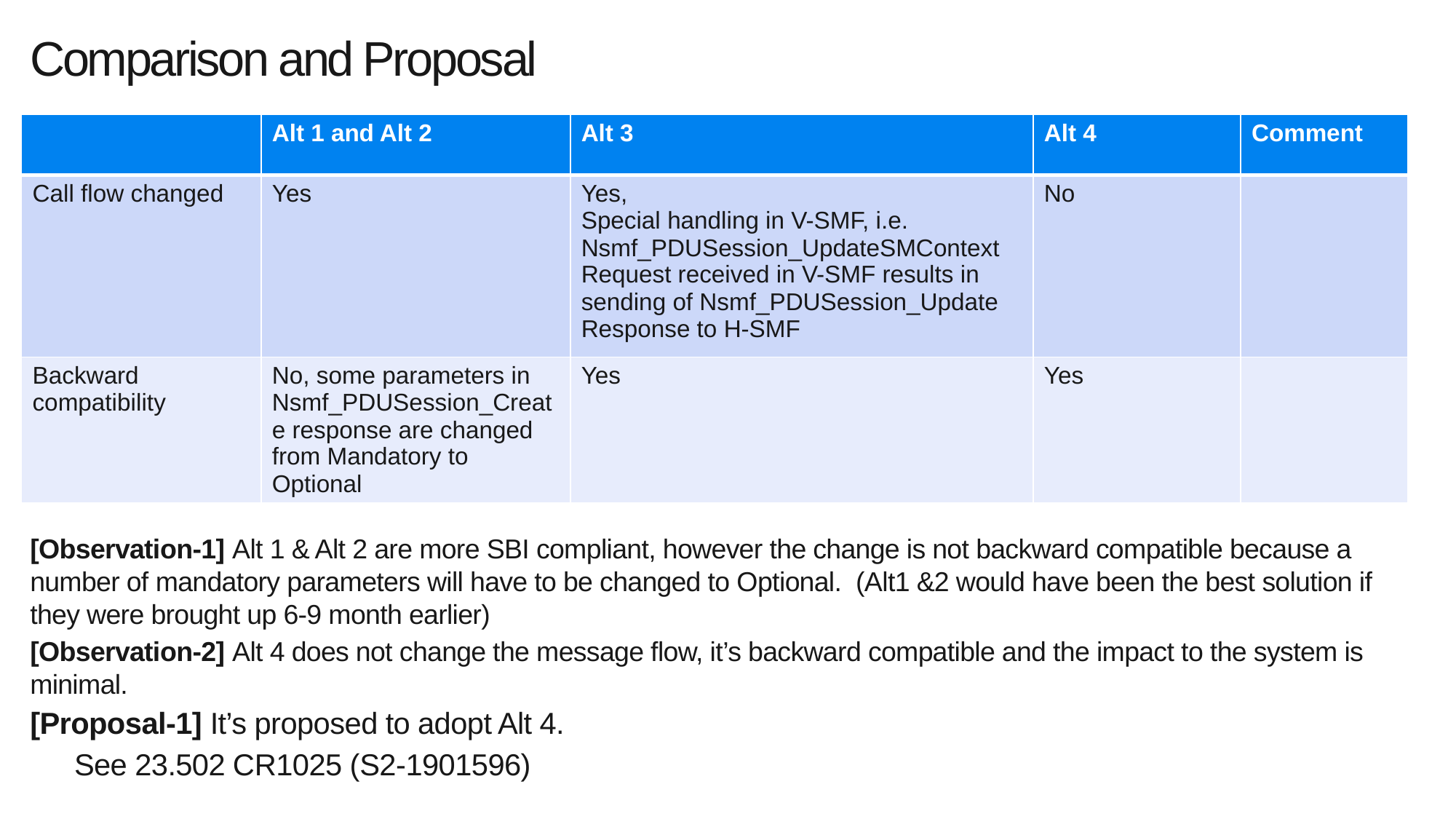

# Comparison and Proposal
|  | Alt 1 and Alt 2 | Alt 3 | Alt 4 | Comment |
| --- | --- | --- | --- | --- |
| Call flow changed | Yes | Yes, Special handling in V-SMF, i.e. Nsmf\_PDUSession\_UpdateSMContext Request received in V-SMF results in sending of Nsmf\_PDUSession\_Update Response to H-SMF | No |  |
| Backward compatibility | No, some parameters in Nsmf\_PDUSession\_Create response are changed from Mandatory to Optional | Yes | Yes |  |
[Observation-1] Alt 1 & Alt 2 are more SBI compliant, however the change is not backward compatible because a number of mandatory parameters will have to be changed to Optional.  (Alt1 &2 would have been the best solution if they were brought up 6-9 month earlier)
[Observation-2] Alt 4 does not change the message flow, it’s backward compatible and the impact to the system is minimal.
[Proposal-1] It’s proposed to adopt Alt 4.
See 23.502 CR1025 (S2-1901596)